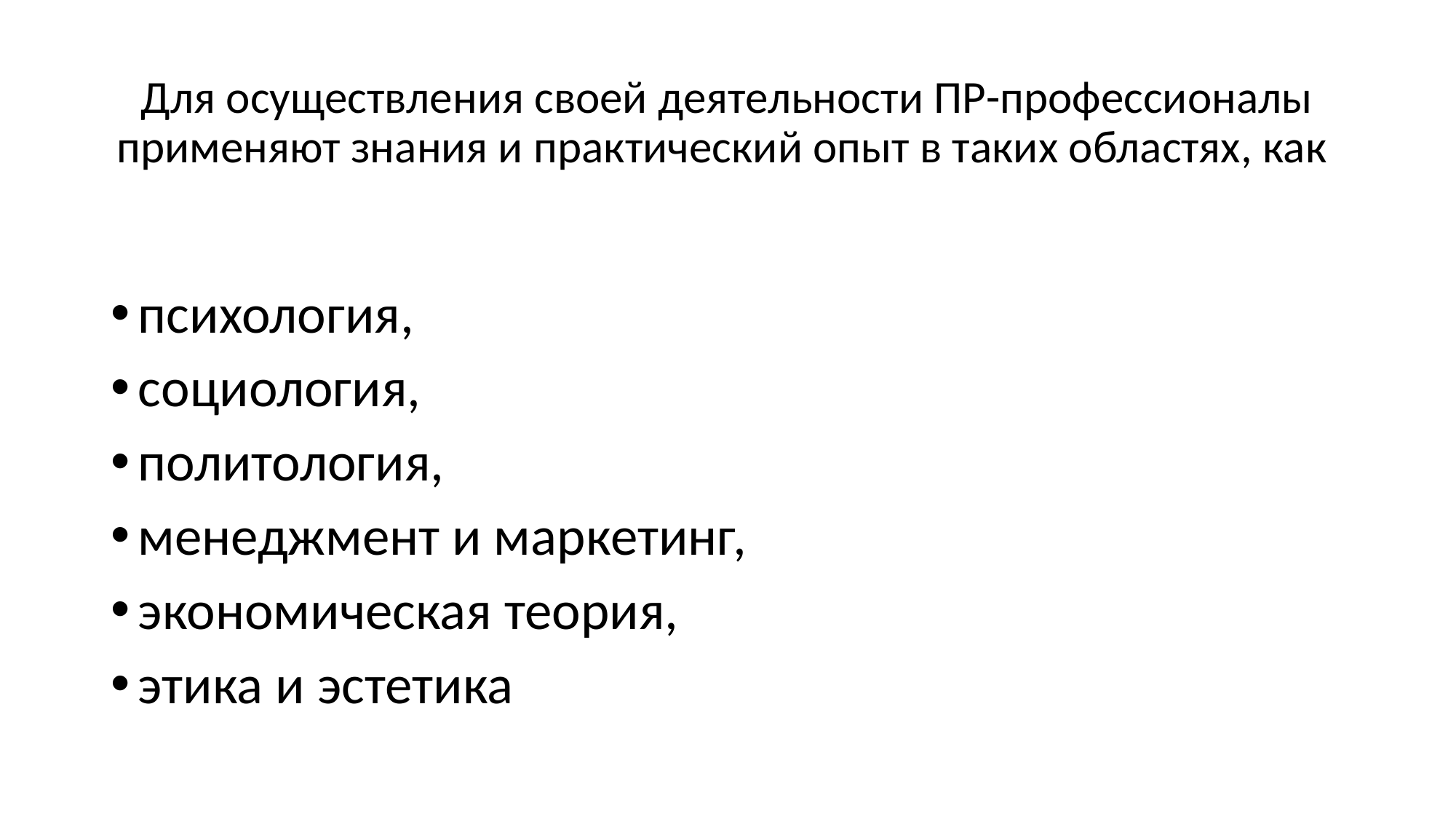

# Для осуществления своей деятельности ПР-профессионалы применяют знания и практический опыт в таких областях, как
психология,
социология,
политология,
менеджмент и маркетинг,
экономическая теория,
этика и эстетика